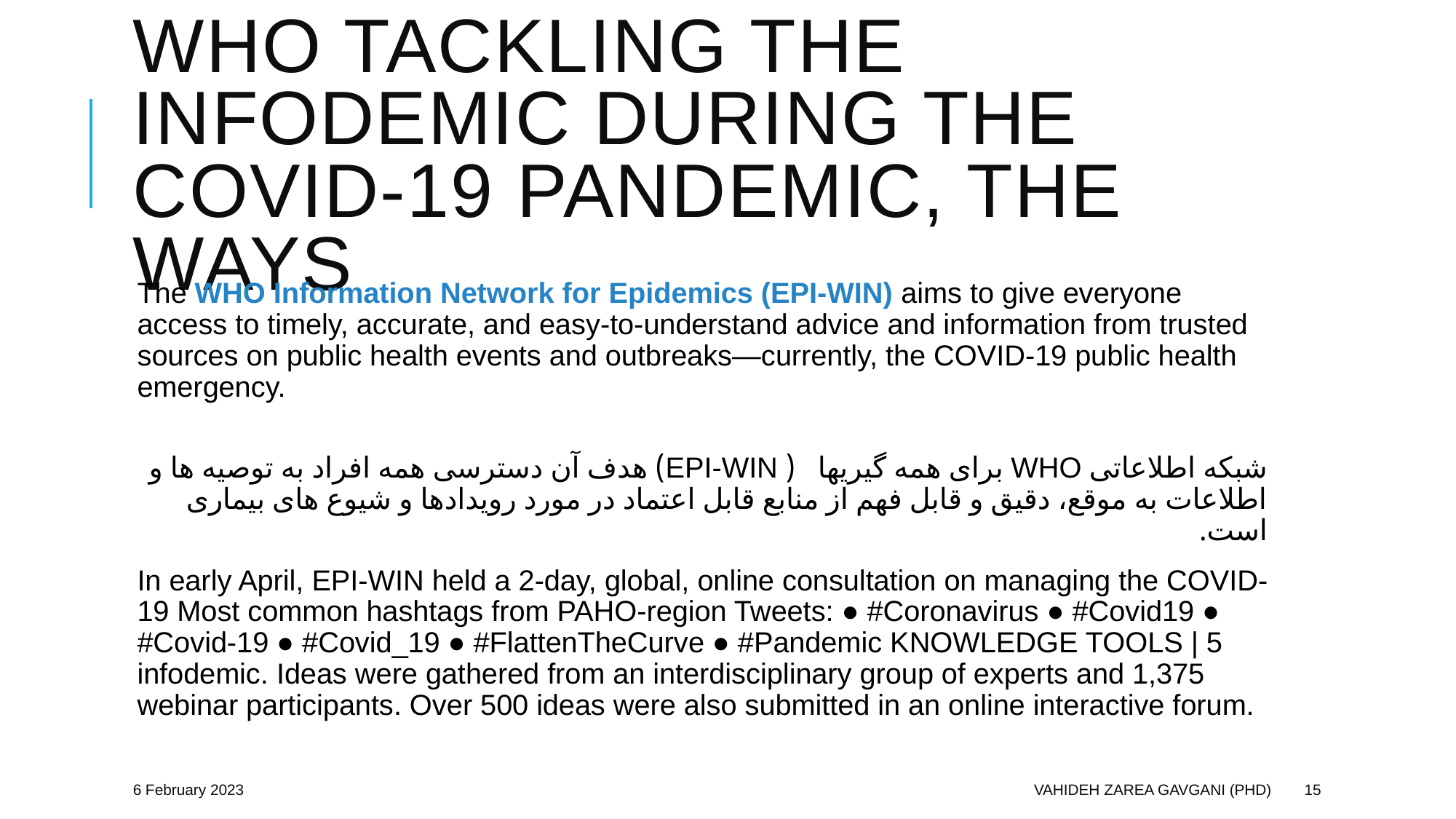

# WHO tackling the Infodemic during the COVID-19 Pandemic, the ways
The WHO Information Network for Epidemics (EPI-WIN) aims to give everyone access to timely, accurate, and easy-to-understand advice and information from trusted sources on public health events and outbreaks—currently, the COVID-19 public health emergency.
شبکه اطلاعاتی WHO برای همه گیریها   ( EPI-WIN) هدف آن دسترسی همه افراد به توصیه ها و اطلاعات به موقع، دقیق و قابل فهم از منابع قابل اعتماد در مورد رویدادها و شیوع های بیماری است.
In early April, EPI-WIN held a 2-day, global, online consultation on managing the COVID-19 Most common hashtags from PAHO-region Tweets: ● #Coronavirus ● #Covid19 ● #Covid-19 ● #Covid_19 ● #FlattenTheCurve ● #Pandemic KNOWLEDGE TOOLS | 5 infodemic. Ideas were gathered from an interdisciplinary group of experts and 1,375 webinar participants. Over 500 ideas were also submitted in an online interactive forum.
6 February 2023
Vahideh Zarea Gavgani (PhD)
15